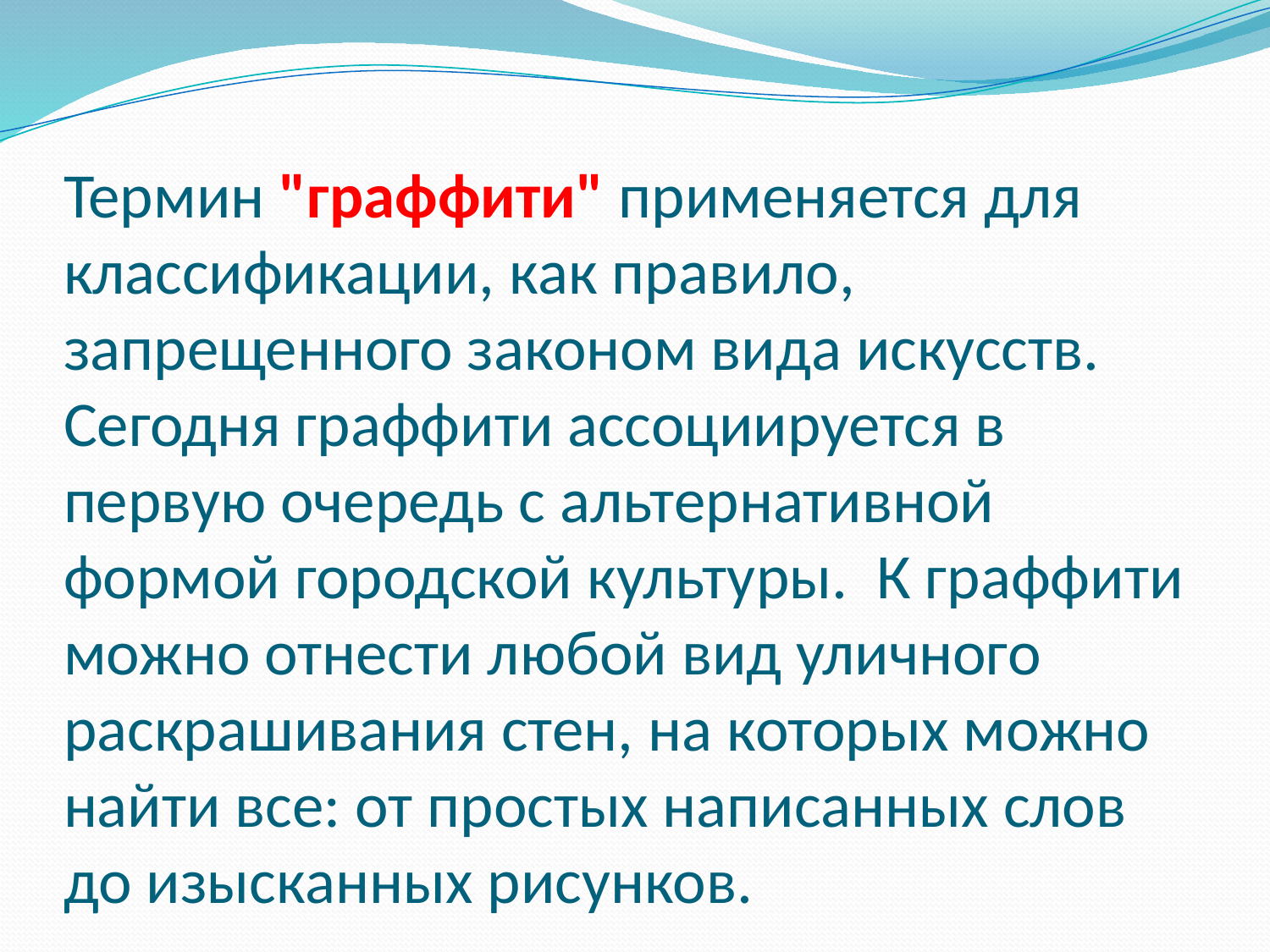

# Термин "граффити" применяется для классификации, как правило, запрещенного законом вида искусств. Сегодня граффити ассоциируется в первую очередь с альтернативной формой городской культуры.  К граффити можно отнести любой вид уличного раскрашивания стен, на которых можно найти все: от простых написанных слов до изысканных рисунков.